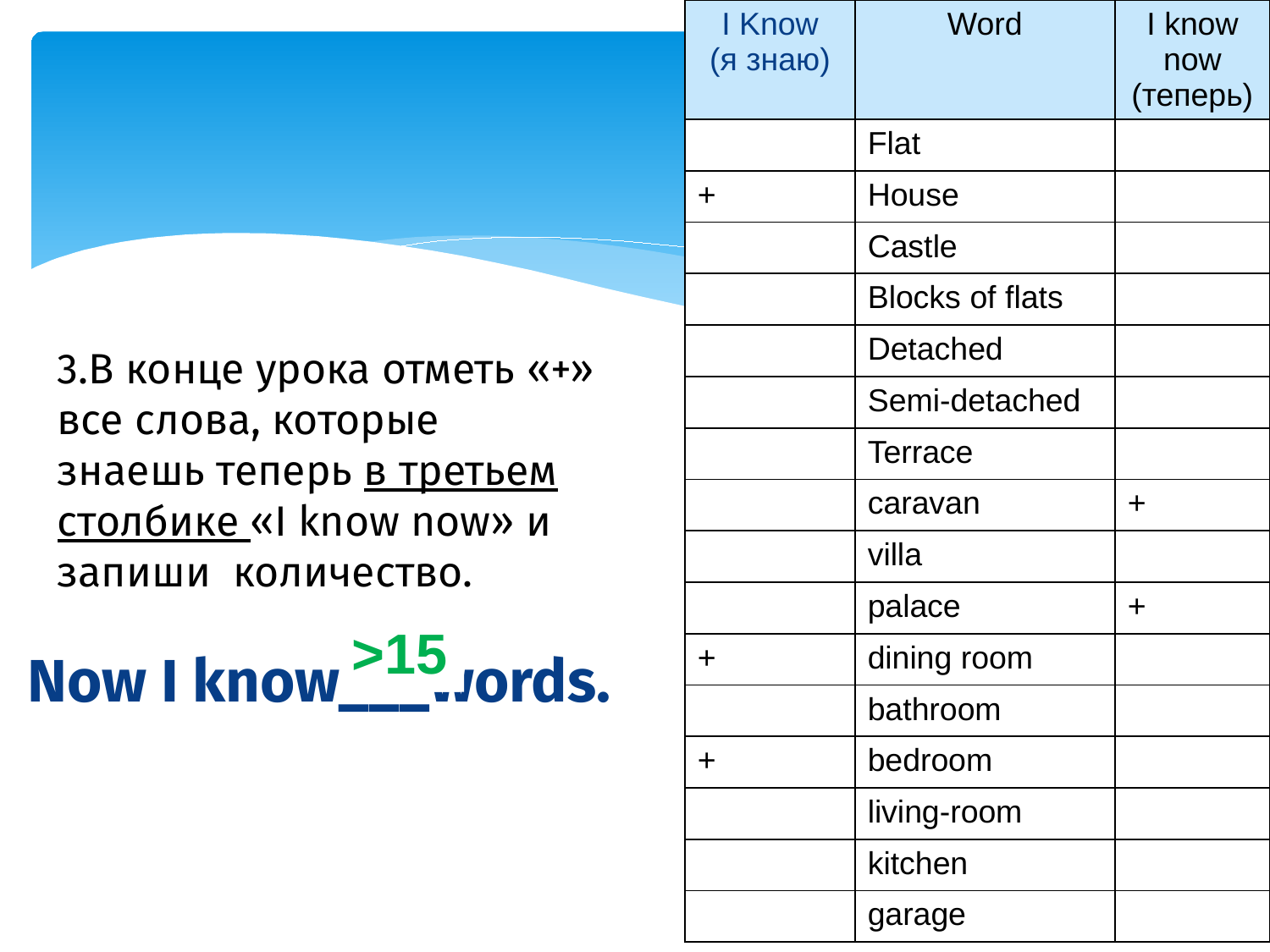

| I Know (я знаю) | Word | I know now (теперь) |
| --- | --- | --- |
|  | Flat |  |
| + | House |  |
|  | Castle |  |
|  | Blocks of flats |  |
|  | Detached |  |
|  | Semi-detached |  |
|  | Terrace |  |
|  | caravan | + |
|  | villa |  |
|  | palace | + |
| + | dining room |  |
|  | bathroom |  |
| + | bedroom |  |
|  | living-room |  |
|  | kitchen |  |
|  | garage |  |
3.В конце урока отметь «+» все слова, которые знаешь теперь в третьем столбике «I know now» и запиши  количество.
>5
>15
>10
Now I know___words.